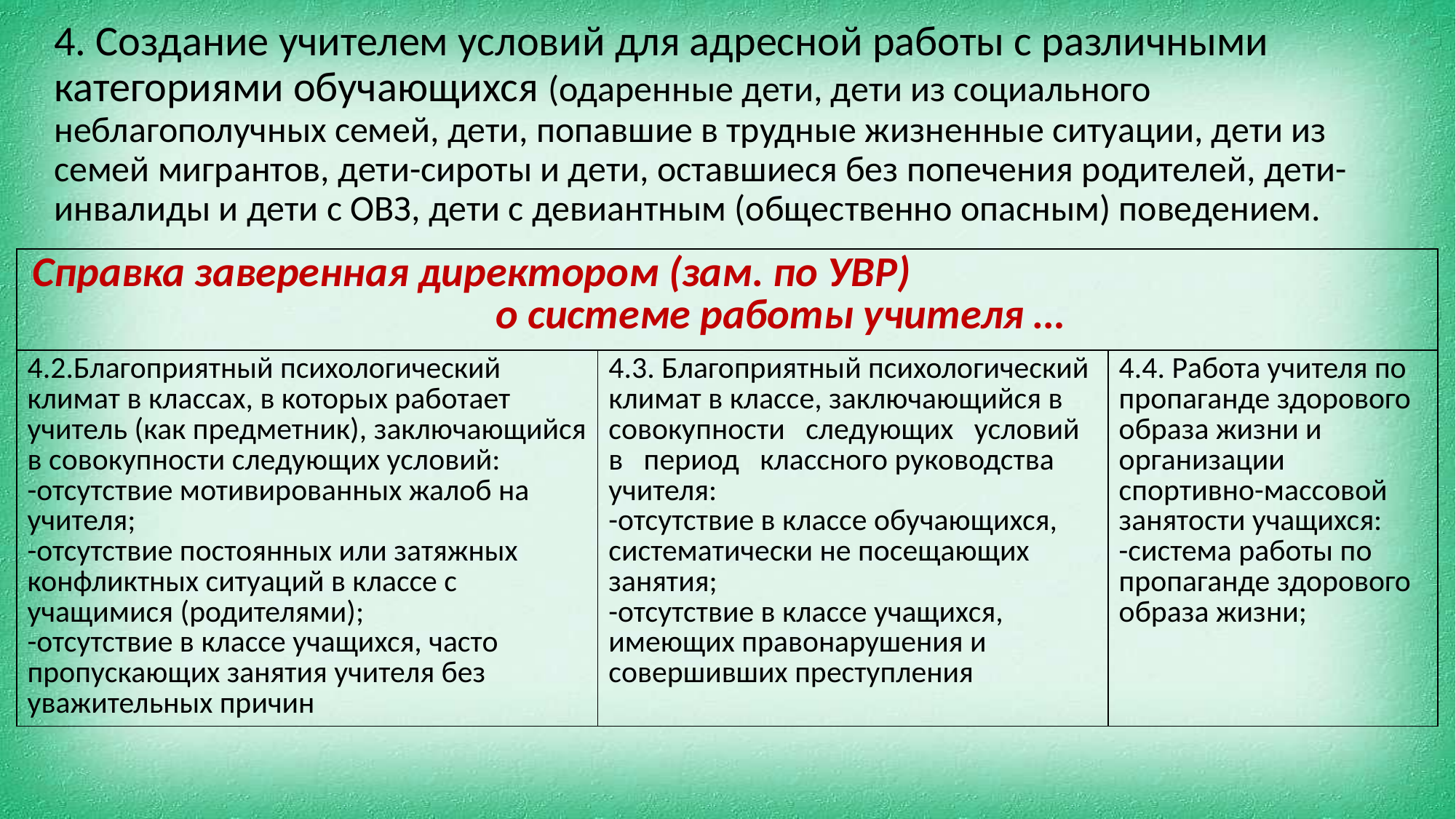

4. Создание учителем условий для адресной работы с различными
категориями обучающихся (одаренные дети, дети из социального
неблагополучных семей, дети, попавшие в трудные жизненные ситуации, дети из семей мигрантов, дети-сироты и дети, оставшиеся без попечения родителей, дети-инвалиды и дети с ОВЗ, дети с девиантным (общественно опасным) поведением.
| Справка заверенная директором (зам. по УВР) о системе работы учителя … |  |  |
| --- | --- | --- |
| 4.2.Благоприятный психологический климат в классах, в которых работает учитель (как предметник), заключающийся в совокупности следующих условий: -отсутствие мотивированных жалоб на учителя; -отсутствие постоянных или затяжных конфликтных ситуаций в классе с учащимися (родителями); -отсутствие в классе учащихся, часто пропускающих занятия учителя без уважительных причин | 4.3. Благоприятный психологический климат в классе, заключающийся в совокупности следующих условий в период классного руководства учителя: -отсутствие в классе обучающихся, систематически не посещающих занятия; -отсутствие в классе учащихся, имеющих правонарушения и совершивших преступления | 4.4. Работа учителя по пропаганде здорового образа жизни и организации спортивно-массовой занятости учащихся: -система работы по пропаганде здорового образа жизни; |